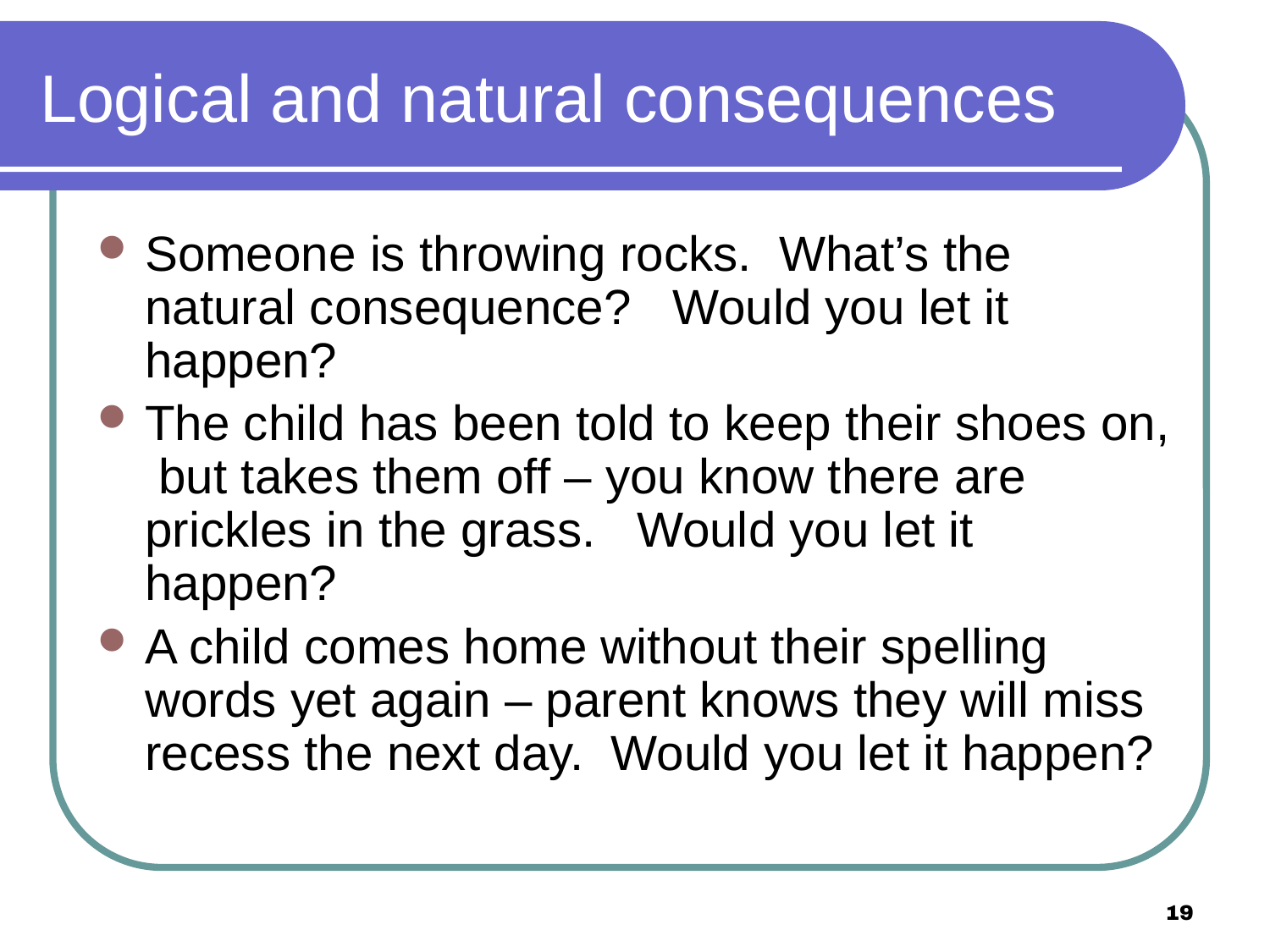

# Logical and natural consequences
Someone is throwing rocks.  What’s the natural consequence?   Would you let it happen?
The child has been told to keep their shoes on,  but takes them off – you know there are prickles in the grass.   Would you let it happen?
A child comes home without their spelling words yet again – parent knows they will miss recess the next day.  Would you let it happen?
19